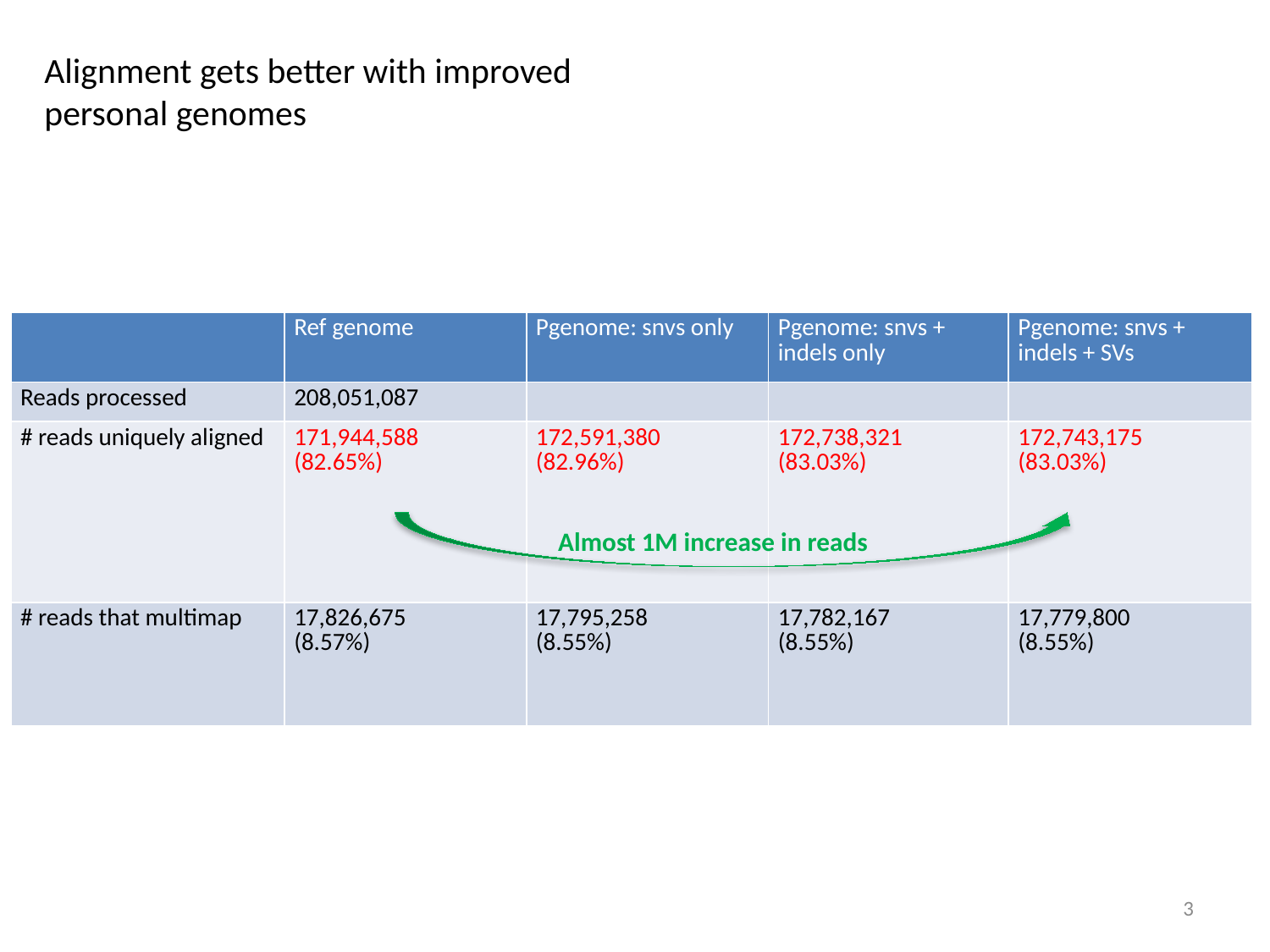

Alignment gets better with improved personal genomes
|  | Ref genome | Pgenome: snvs only | Pgenome: snvs + indels only | Pgenome: snvs + indels + SVs |
| --- | --- | --- | --- | --- |
| Reads processed | 208,051,087 |  |  |  |
| # reads uniquely aligned | 171,944,588 (82.65%) | 172,591,380 (82.96%) | 172,738,321 (83.03%) | 172,743,175 (83.03%) |
| # reads that multimap | 17,826,675 (8.57%) | 17,795,258 (8.55%) | 17,782,167 (8.55%) | 17,779,800 (8.55%) |

Almost 1M increase in reads
3